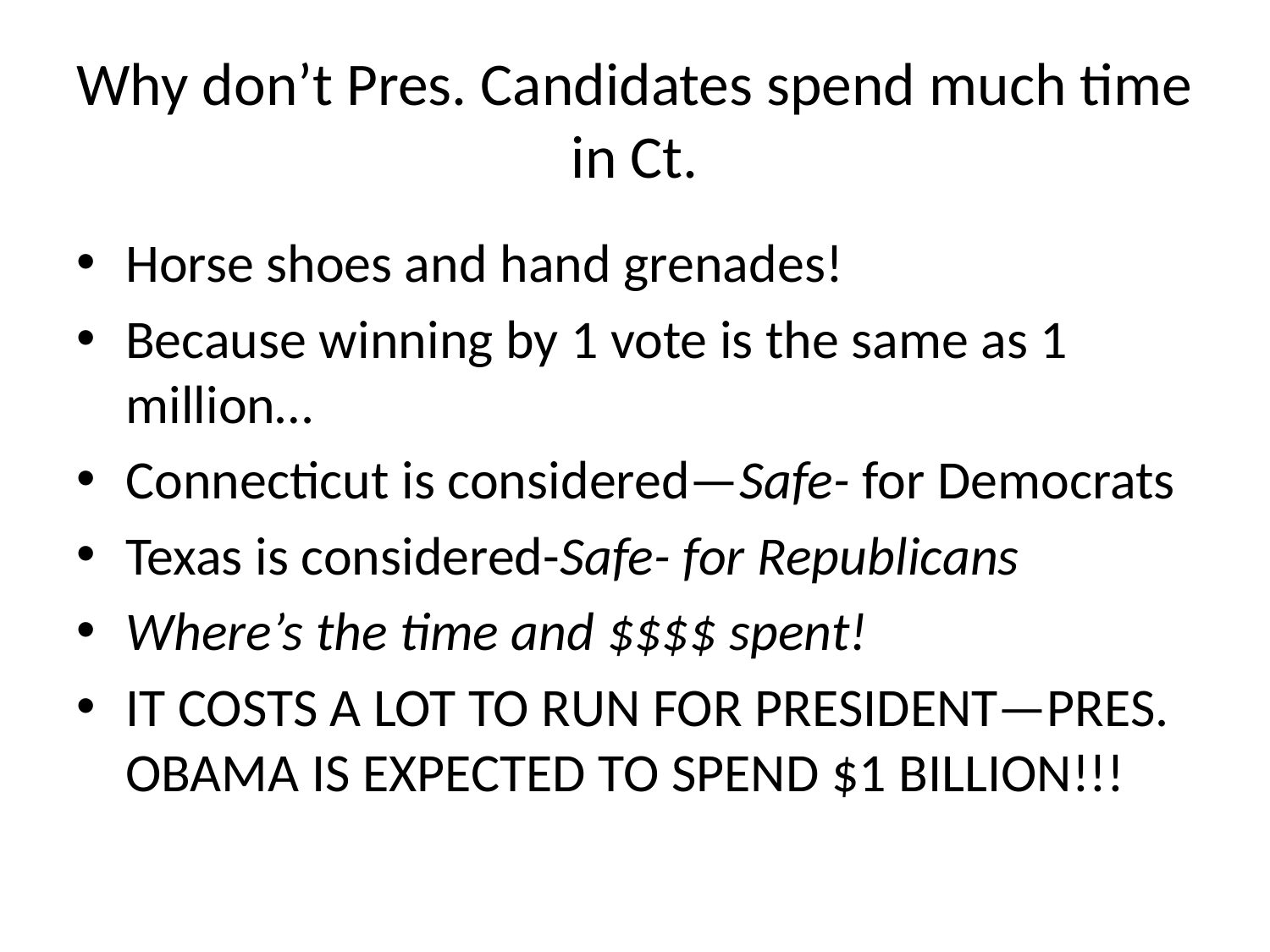

# Why don’t Pres. Candidates spend much time in Ct.
Horse shoes and hand grenades!
Because winning by 1 vote is the same as 1 million…
Connecticut is considered—Safe- for Democrats
Texas is considered-Safe- for Republicans
Where’s the time and $$$$ spent!
IT COSTS A LOT TO RUN FOR PRESIDENT—PRES. OBAMA IS EXPECTED TO SPEND $1 BILLION!!!